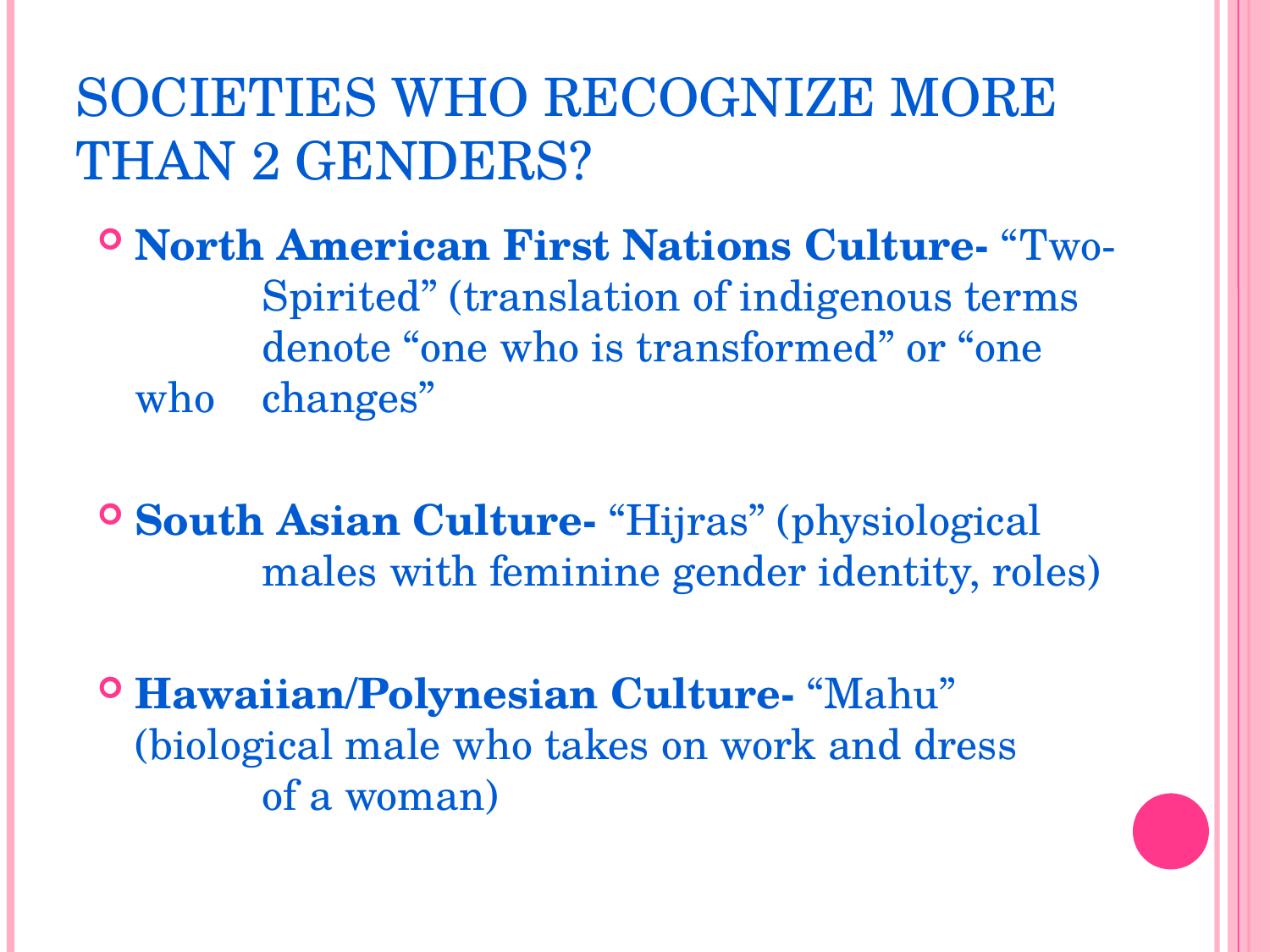

# SOCIETIES WHO RECOGNIZE MORE THAN 2 GENDERS?
North American First Nations Culture- “Two-	Spirited” (translation of indigenous terms 	denote “one who is transformed” or “one who 	changes”

South Asian Culture- “Hijras” (physiological 	males with feminine gender identity, roles)

Hawaiian/Polynesian Culture- “Mahu” 	(biological male who takes on work and dress 	of a woman)